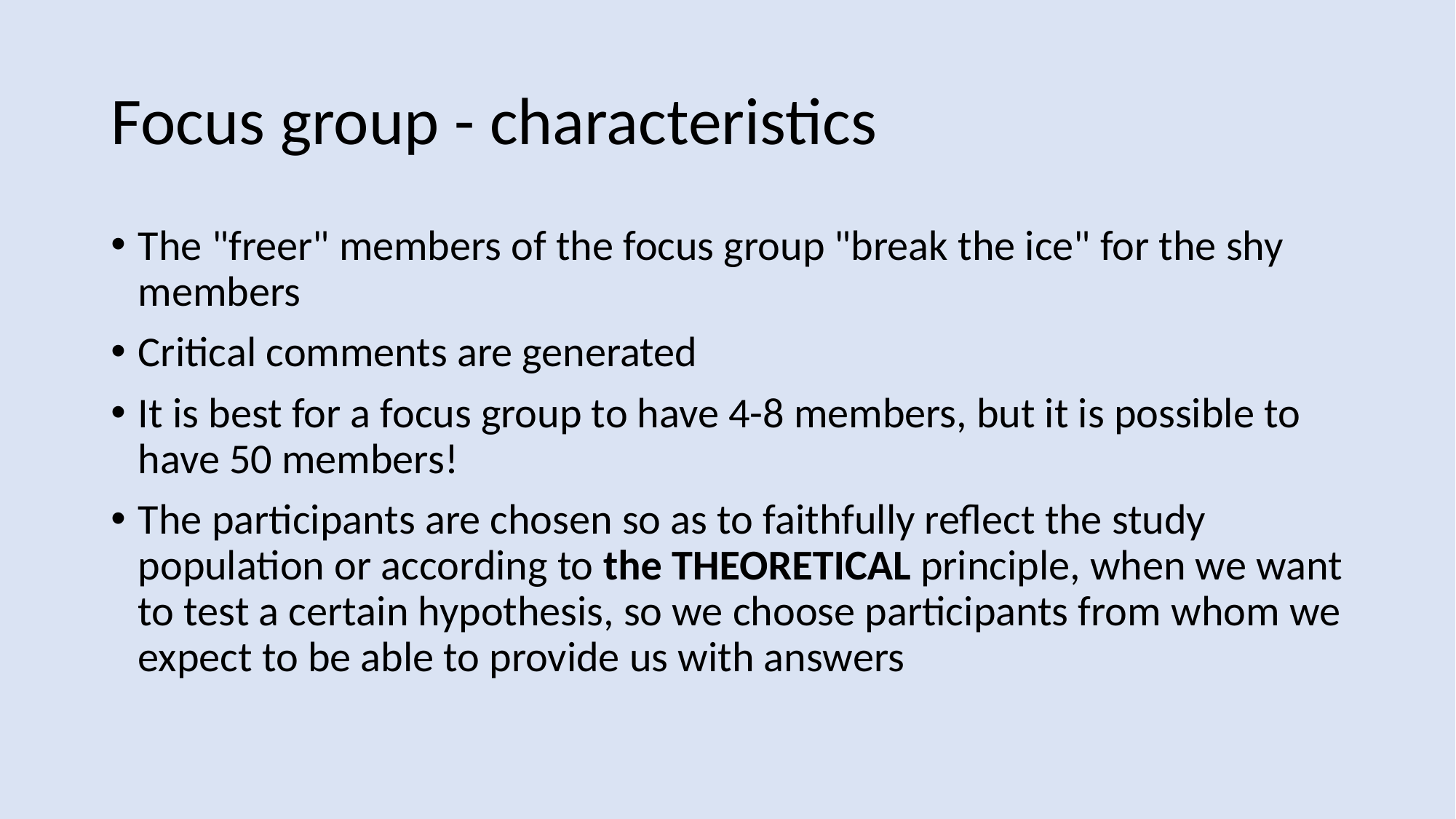

# Focus group - characteristics
The "freer" members of the focus group "break the ice" for the shy members
Critical comments are generated
It is best for a focus group to have 4-8 members, but it is possible to have 50 members!
The participants are chosen so as to faithfully reflect the study population or according to the THEORETICAL principle, when we want to test a certain hypothesis, so we choose participants from whom we expect to be able to provide us with answers